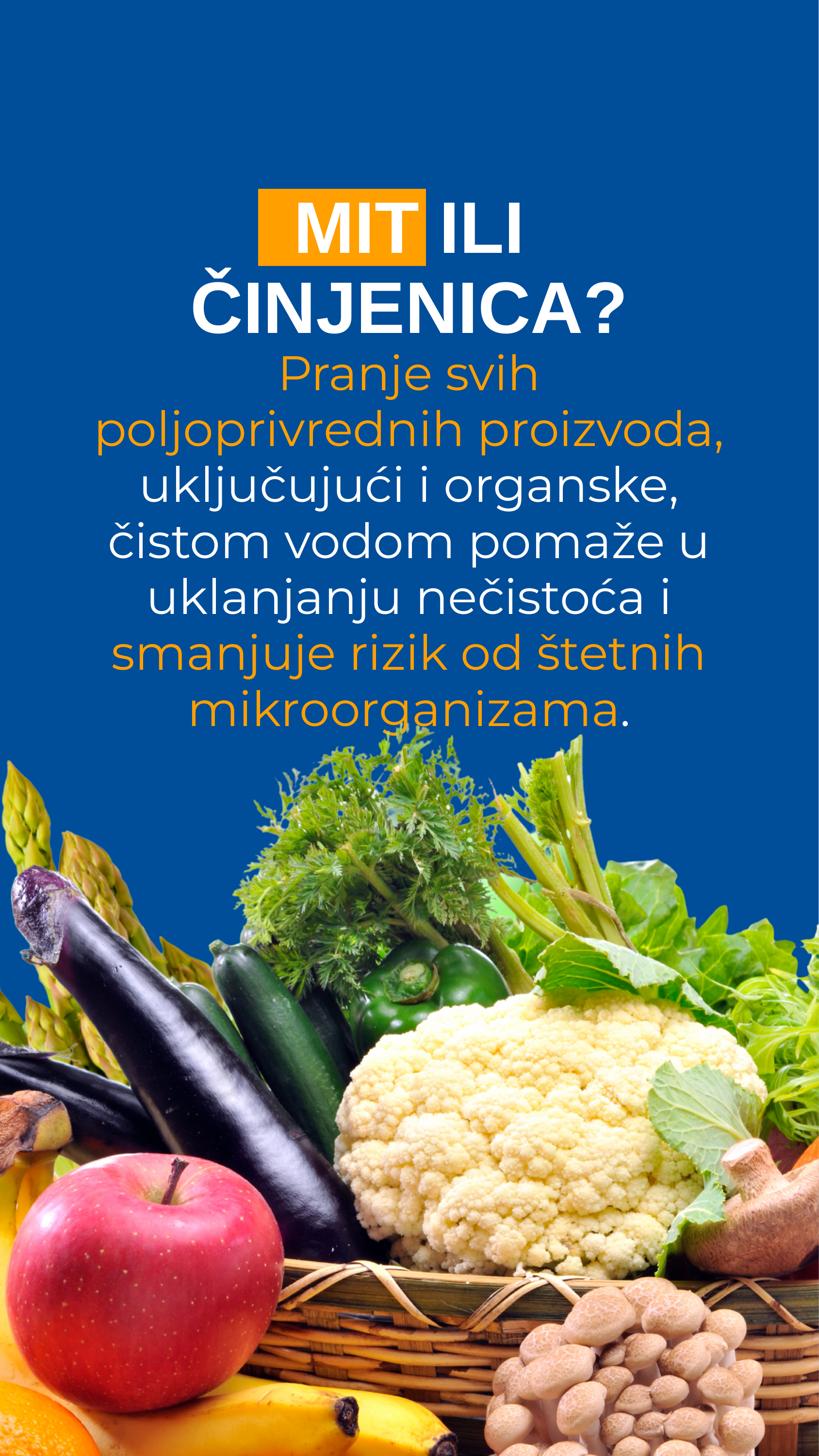

MIT ILI ČINJENICA?

Pranje svih poljoprivrednih proizvoda, uključujući i organske, čistom vodom pomaže u uklanjanju nečistoća i smanjuje rizik od štetnih mikroorganizama.